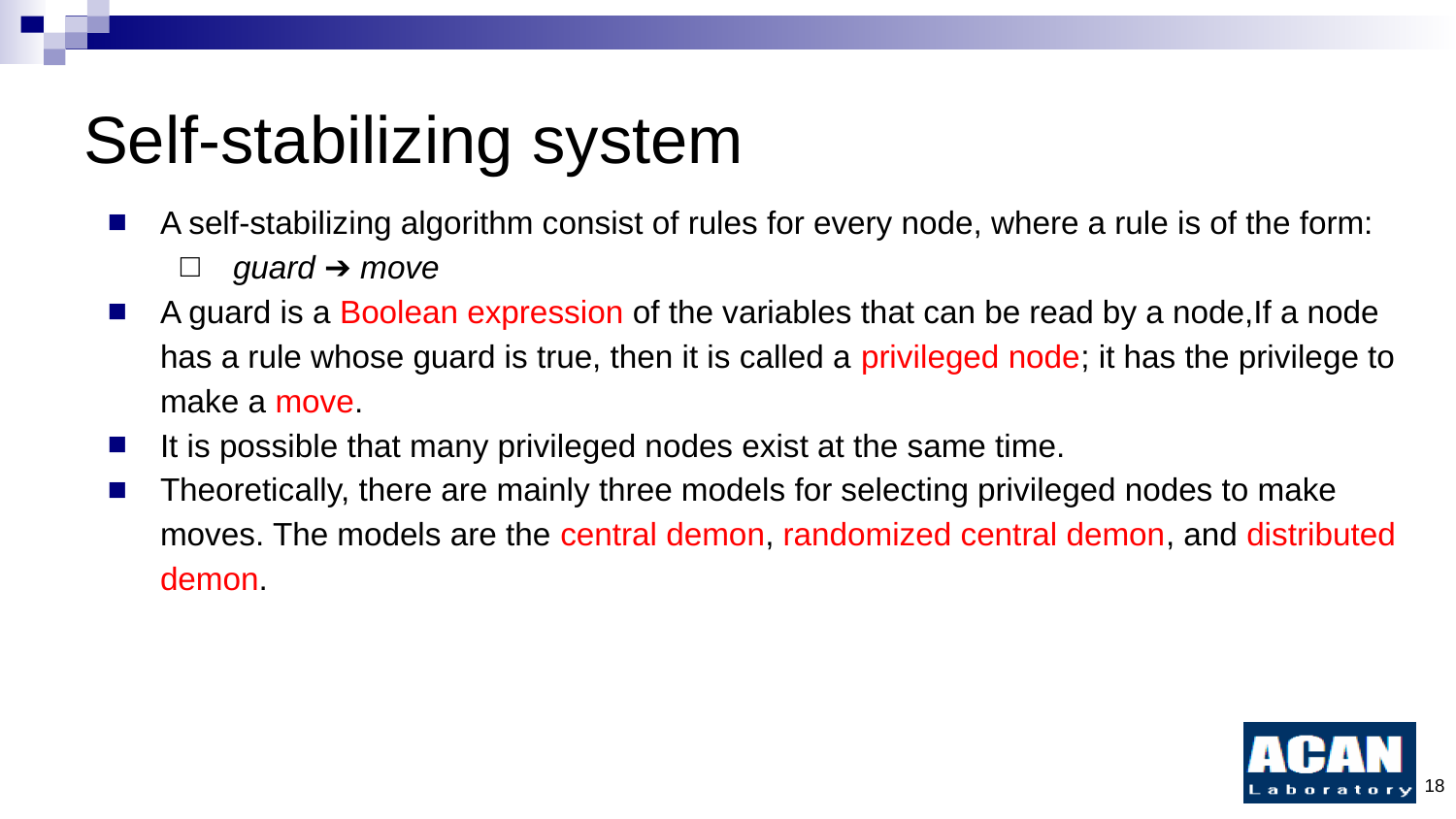

# Self-stabilizing system
A self-stabilizing algorithm consist of rules for every node, where a rule is of the form:
guard ➔ move
A guard is a Boolean expression of the variables that can be read by a node,If a node has a rule whose guard is true, then it is called a privileged node; it has the privilege to make a move.
It is possible that many privileged nodes exist at the same time.
Theoretically, there are mainly three models for selecting privileged nodes to make moves. The models are the central demon, randomized central demon, and distributed demon.
18